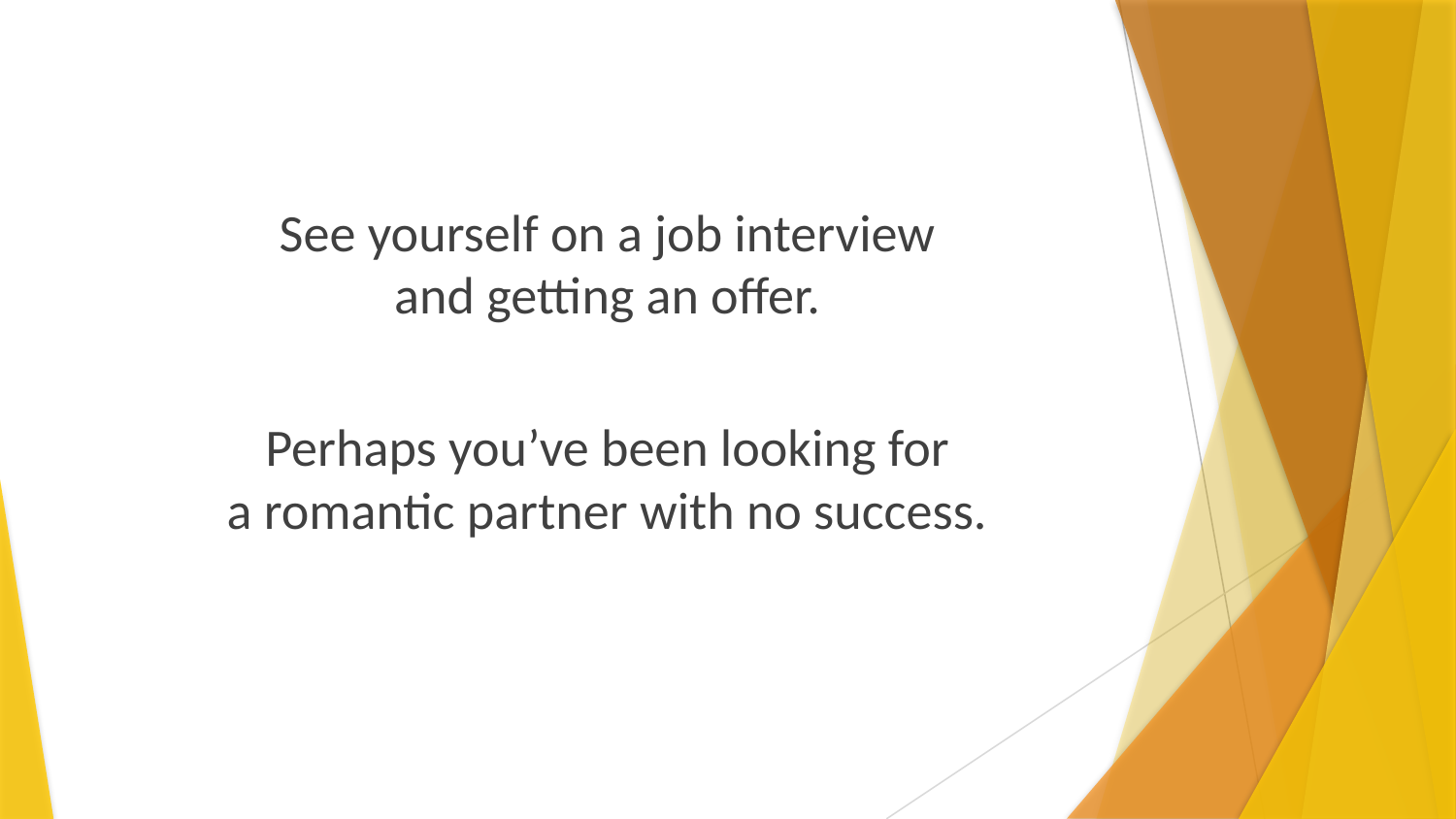

See yourself on a job interview
and getting an offer.

Perhaps you’ve been looking for
a romantic partner with no success.